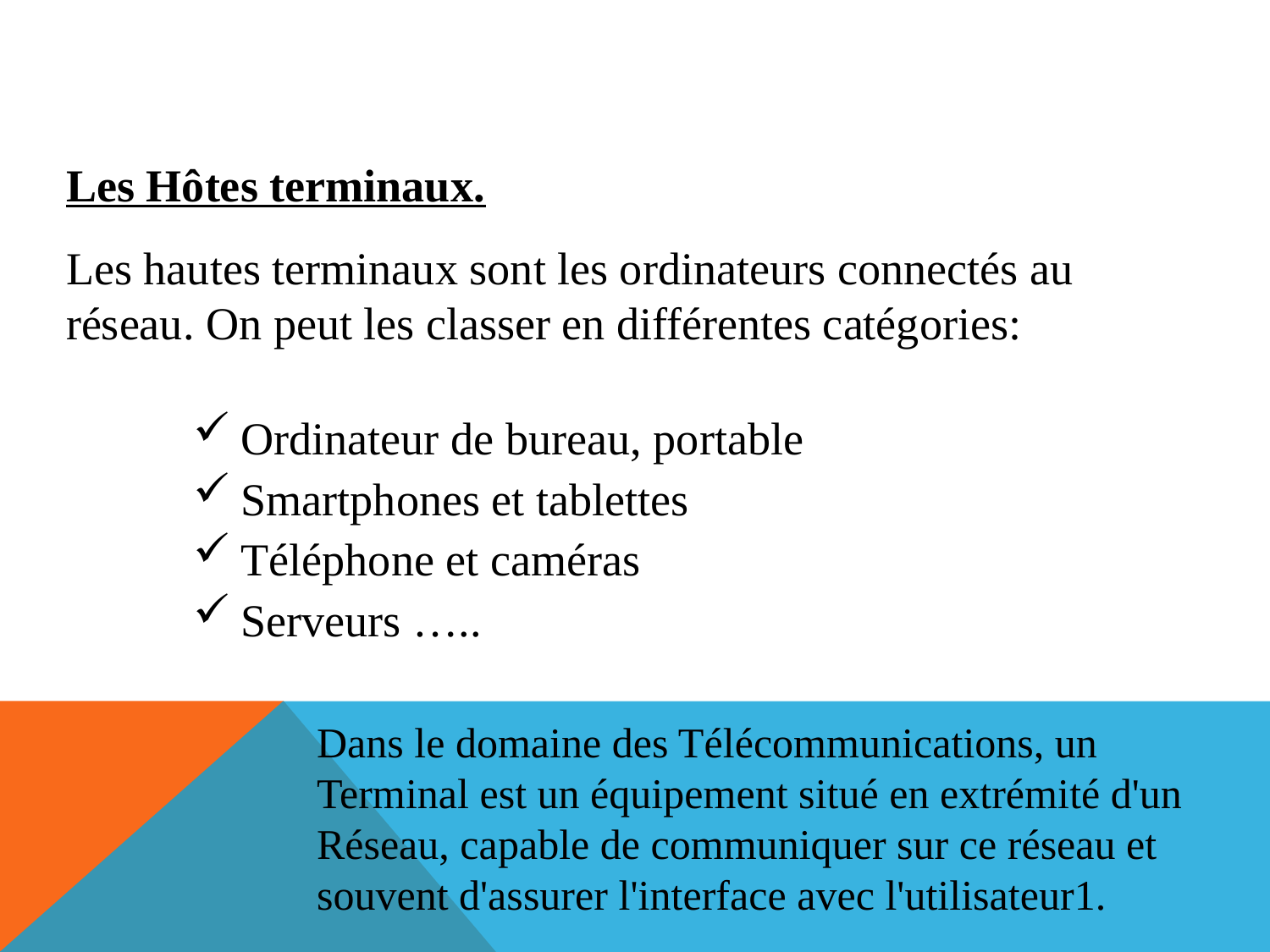

Les Hôtes terminaux.

Les hautes terminaux sont les ordinateurs connectés au réseau. On peut les classer en différentes catégories:

Ordinateur de bureau, portable
Smartphones et tablettes
Téléphone et caméras
Serveurs …..

Dans le domaine des Télécommunications, un Terminal est un équipement situé en extrémité d'un Réseau, capable de communiquer sur ce réseau et souvent d'assurer l'interface avec l'utilisateur1.